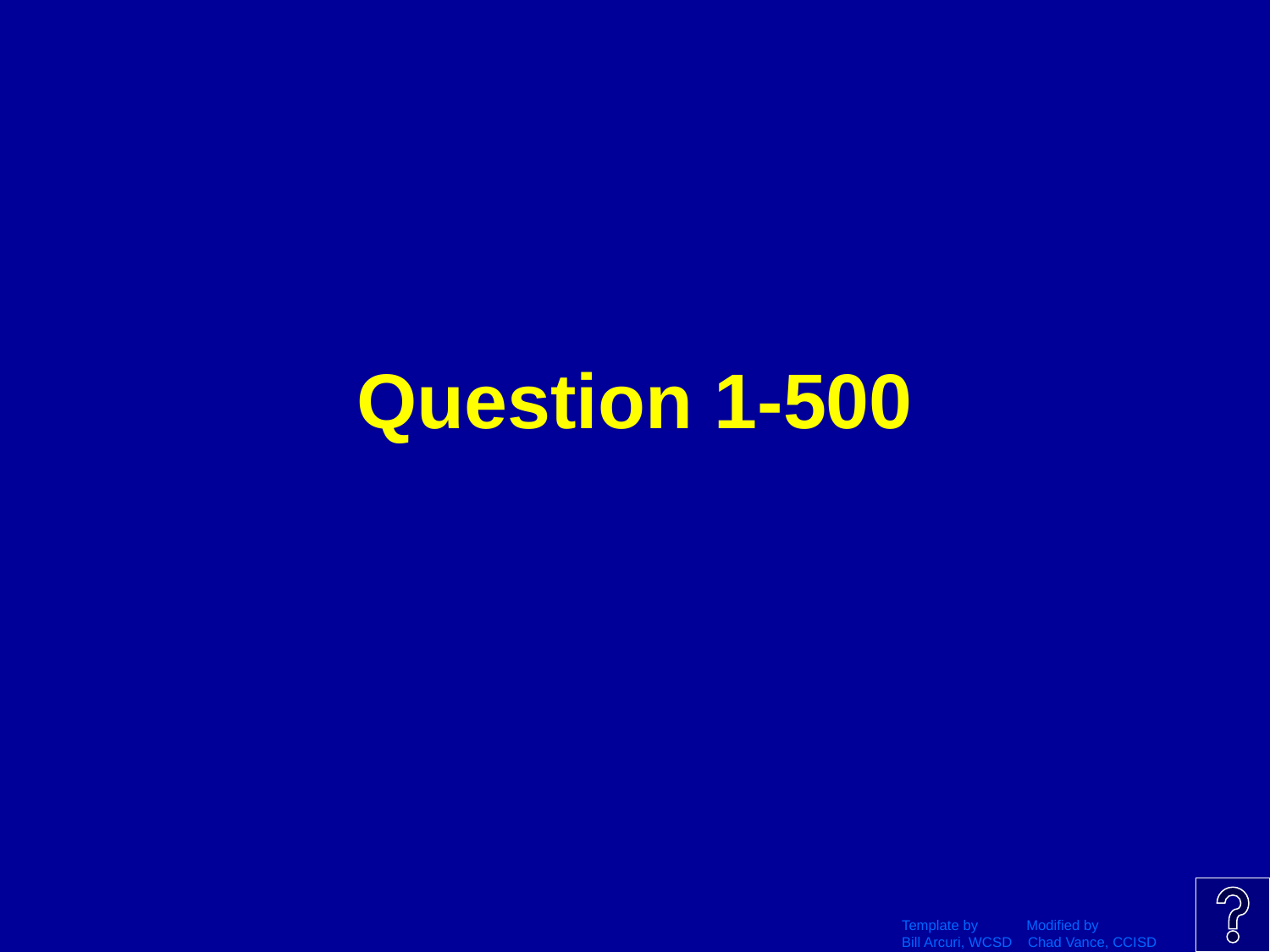

# Question 1-500

Template by            Modified by
Bill Arcuri, WCSD    Chad Vance, CCISD